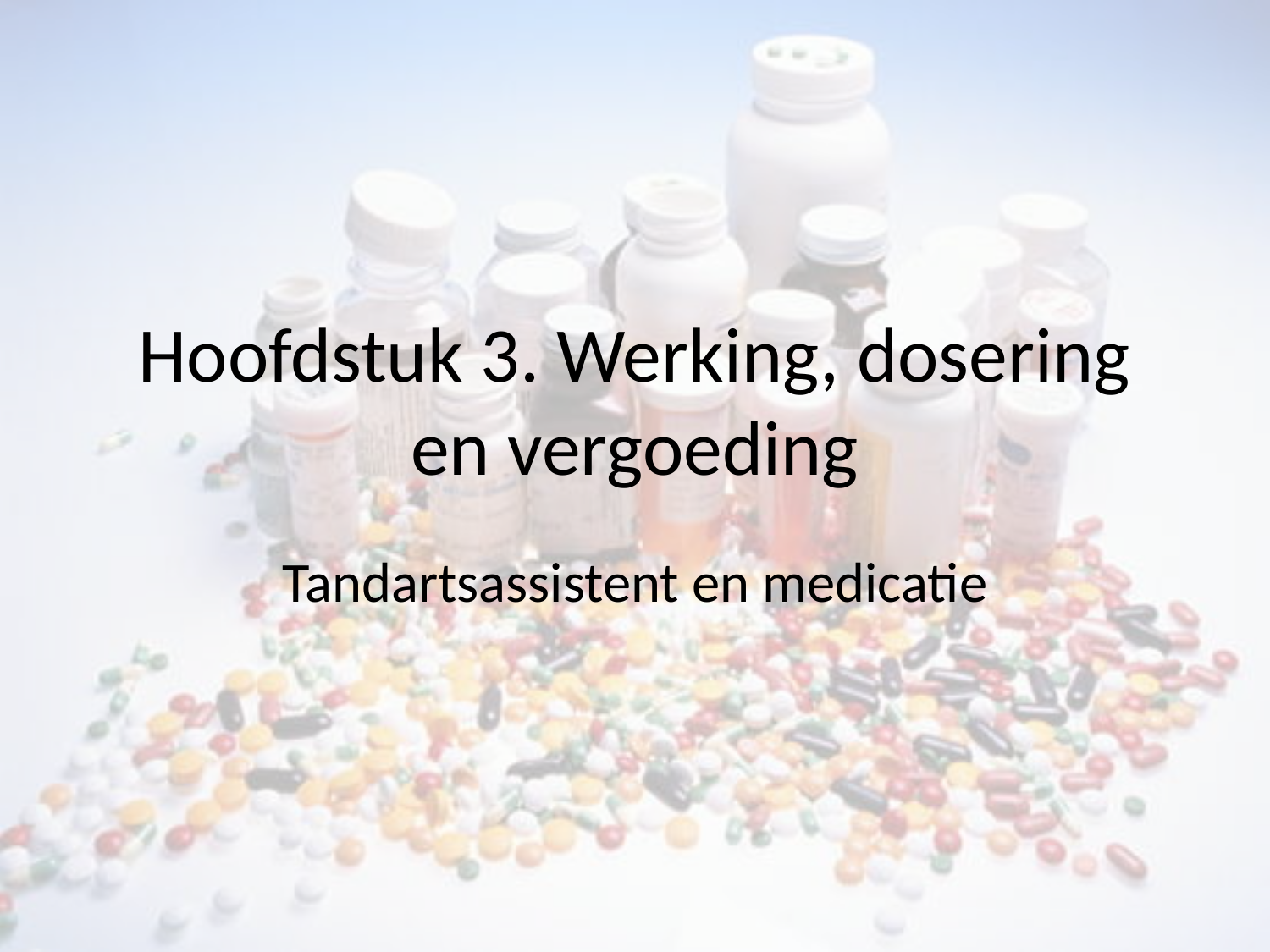

# Hoofdstuk 3. Werking, dosering en vergoeding
Tandartsassistent en medicatie